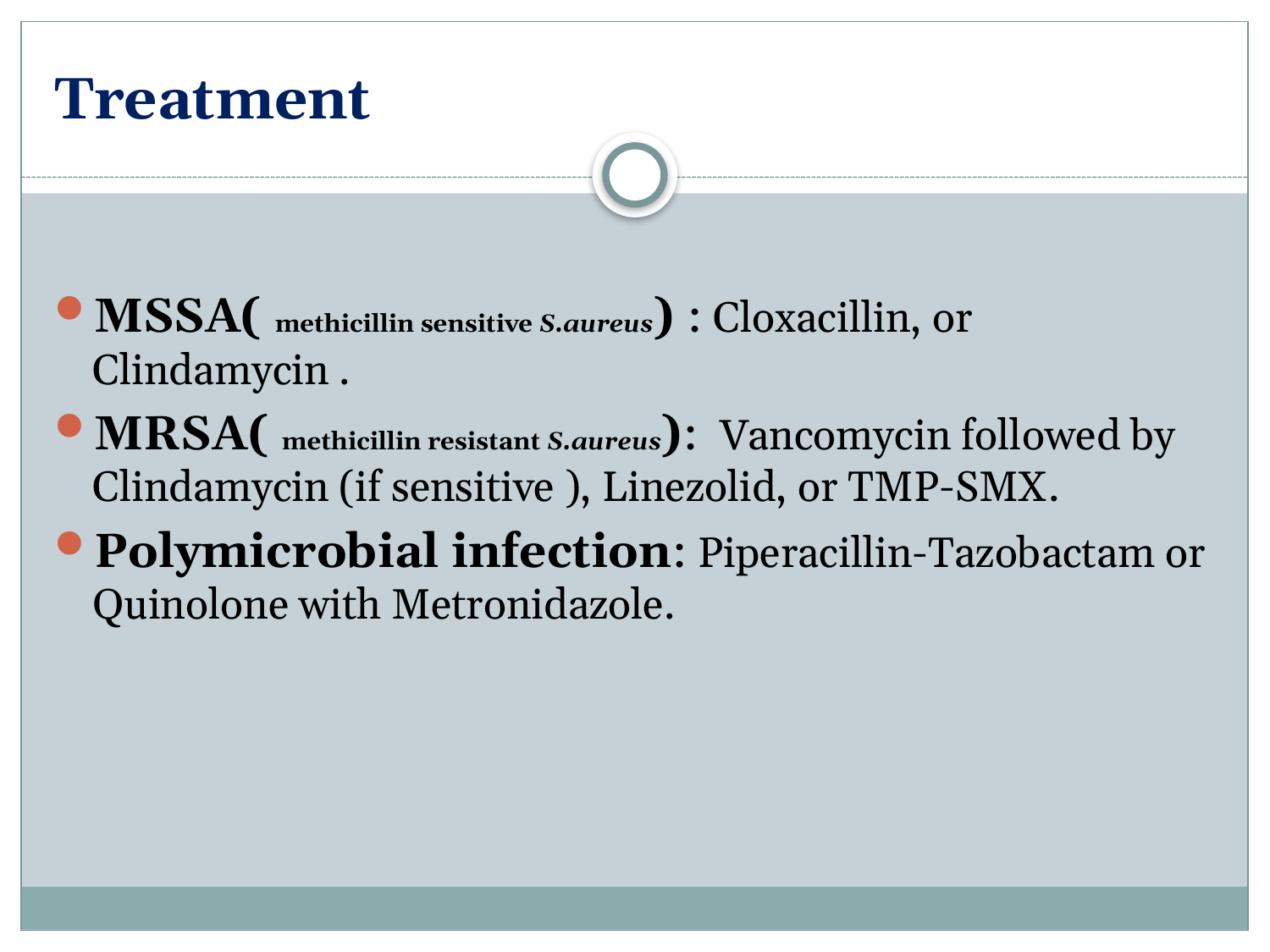

# Treatment

MSSA( methicillin sensitive S.aureus) : Cloxacillin, or Clindamycin .
MRSA( methicillin resistant S.aureus):  Vancomycin followed by  Clindamycin (if sensitive ), Linezolid, or TMP-SMX.
Polymicrobial infection: Piperacillin-Tazobactam or Quinolone with Metronidazole.